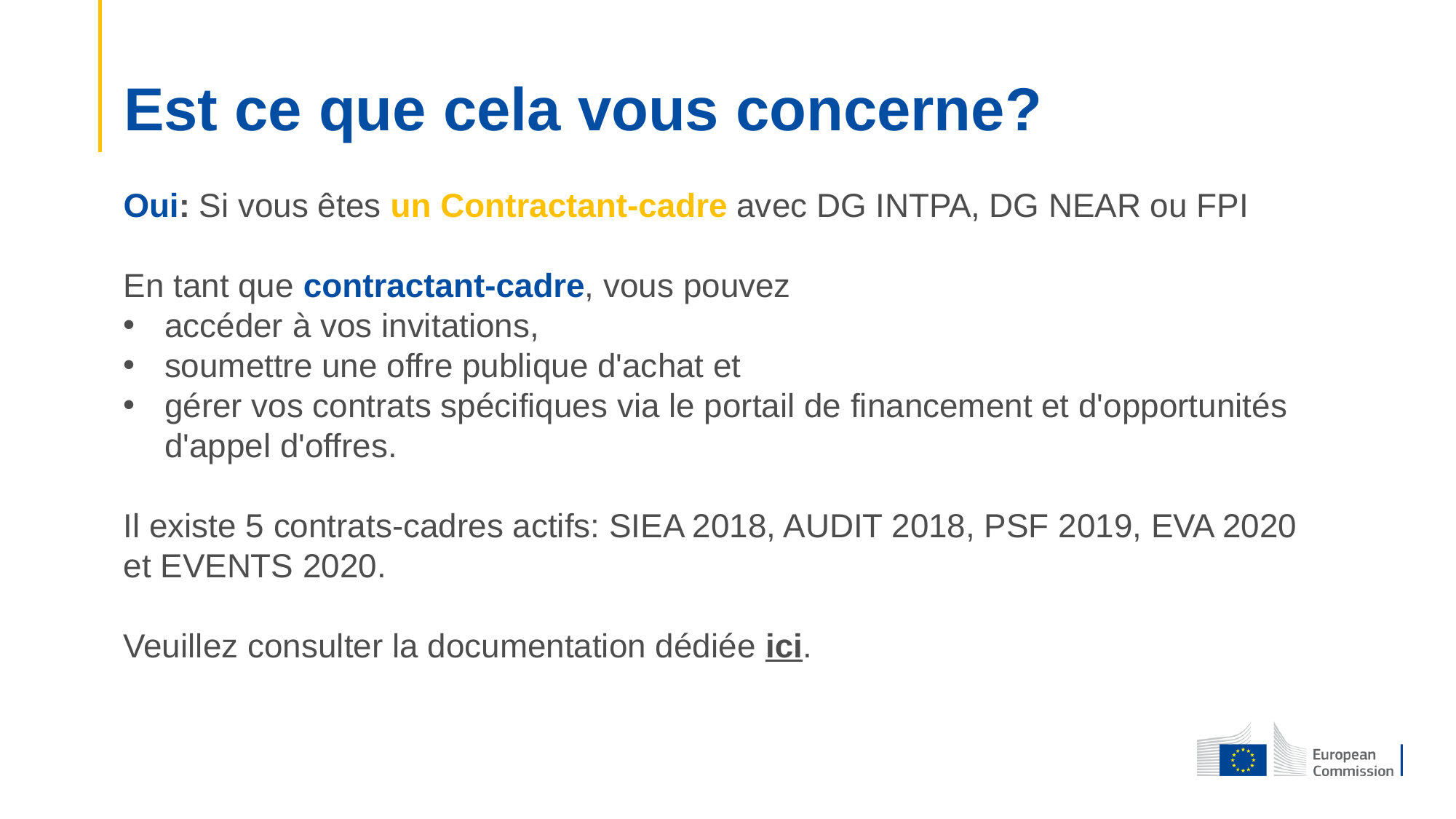

# Est ce que cela vous concerne?
Oui: Si vous êtes un Contractant-cadre avec DG INTPA, DG NEAR ou FPI

En tant que contractant-cadre, vous pouvez
accéder à vos invitations,
soumettre une offre publique d'achat et
gérer vos contrats spécifiques via le portail de financement et d'opportunités d'appel d'offres.

Il existe 5 contrats-cadres actifs: SIEA 2018, AUDIT 2018, PSF 2019, EVA 2020 et EVENTS 2020.

Veuillez consulter la documentation dédiée ici.